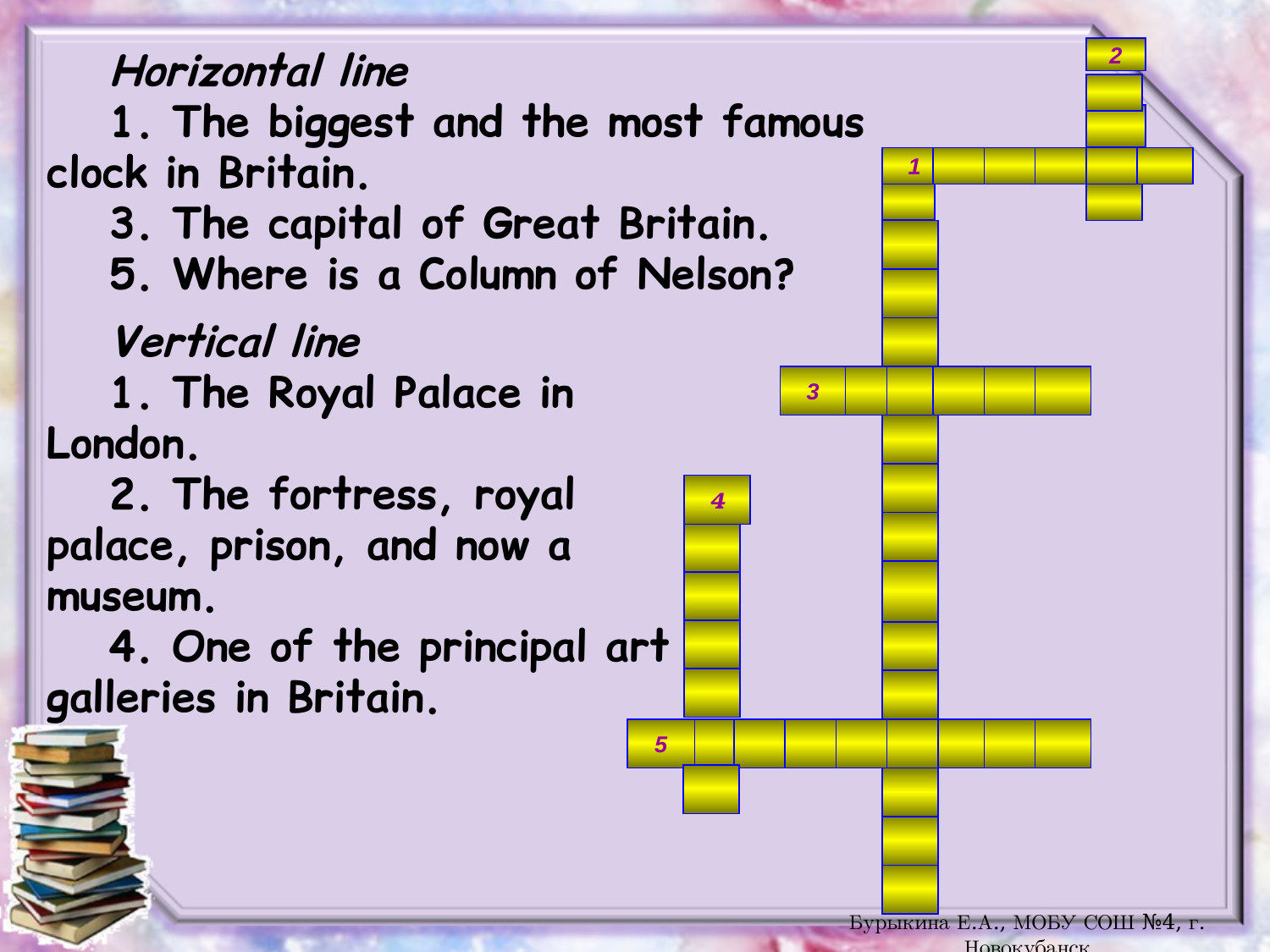

Horizontal line
1. The biggest and the most famous clock in Britain.
3. The capital of Great Britain.
5. Where is a Column of Nelson?

2

1

3

4

5

Vertical line
1. The Royal Palace in London.
2. The fortress, royal palace, prison, and now a museum.
4. One of the principal art galleries in Britain.
Бурыкина Е.А., МОБУ СОШ №4, г. Новокубанск